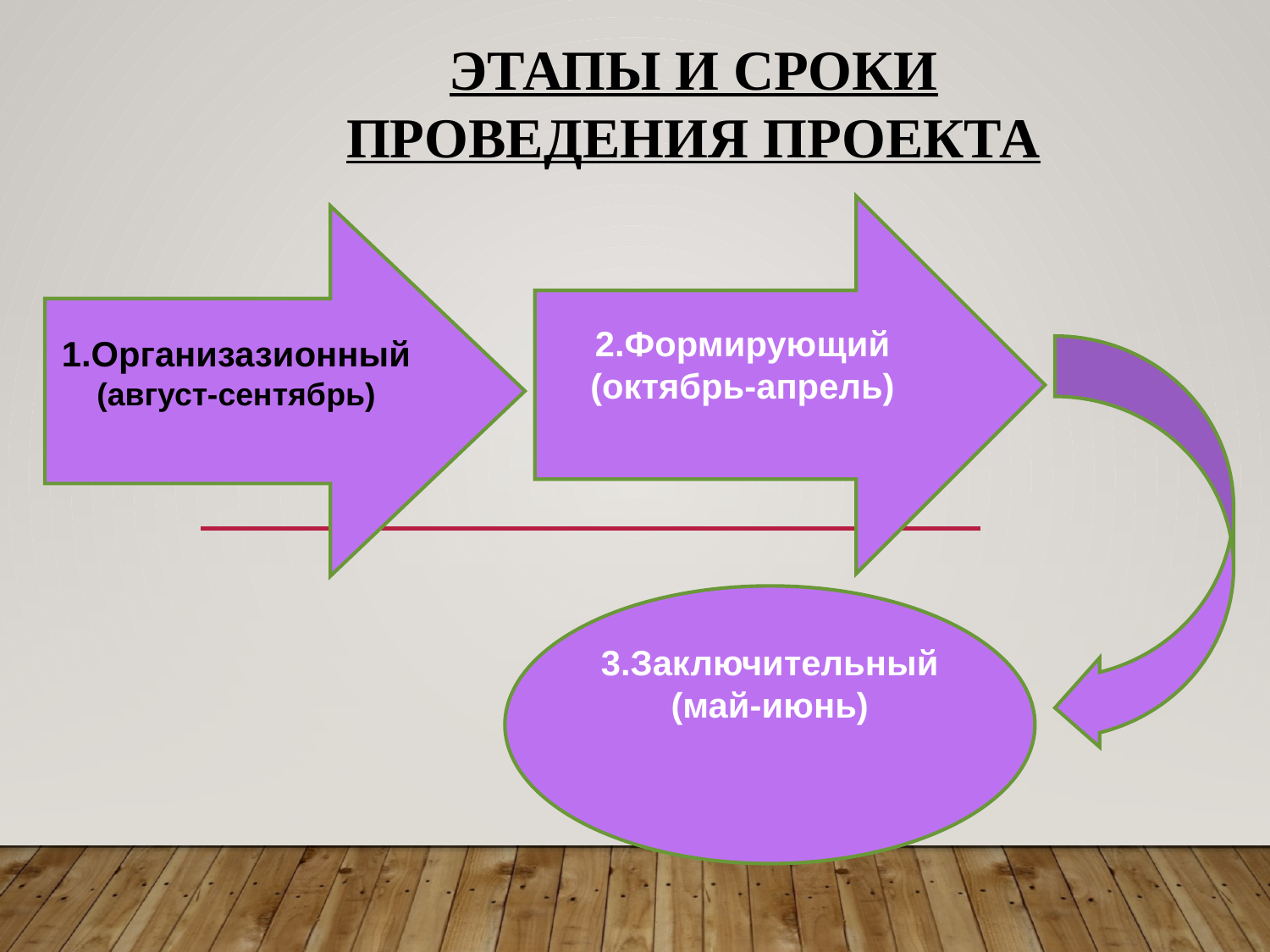

ЭТАПЫ И СРОКИ ПРОВЕДЕНИЯ ПРОЕКТА
2.Формирующий
(октябрь-апрель)

1.Организазионный
(август-сентябрь)

3.Заключительный
(май-июнь)